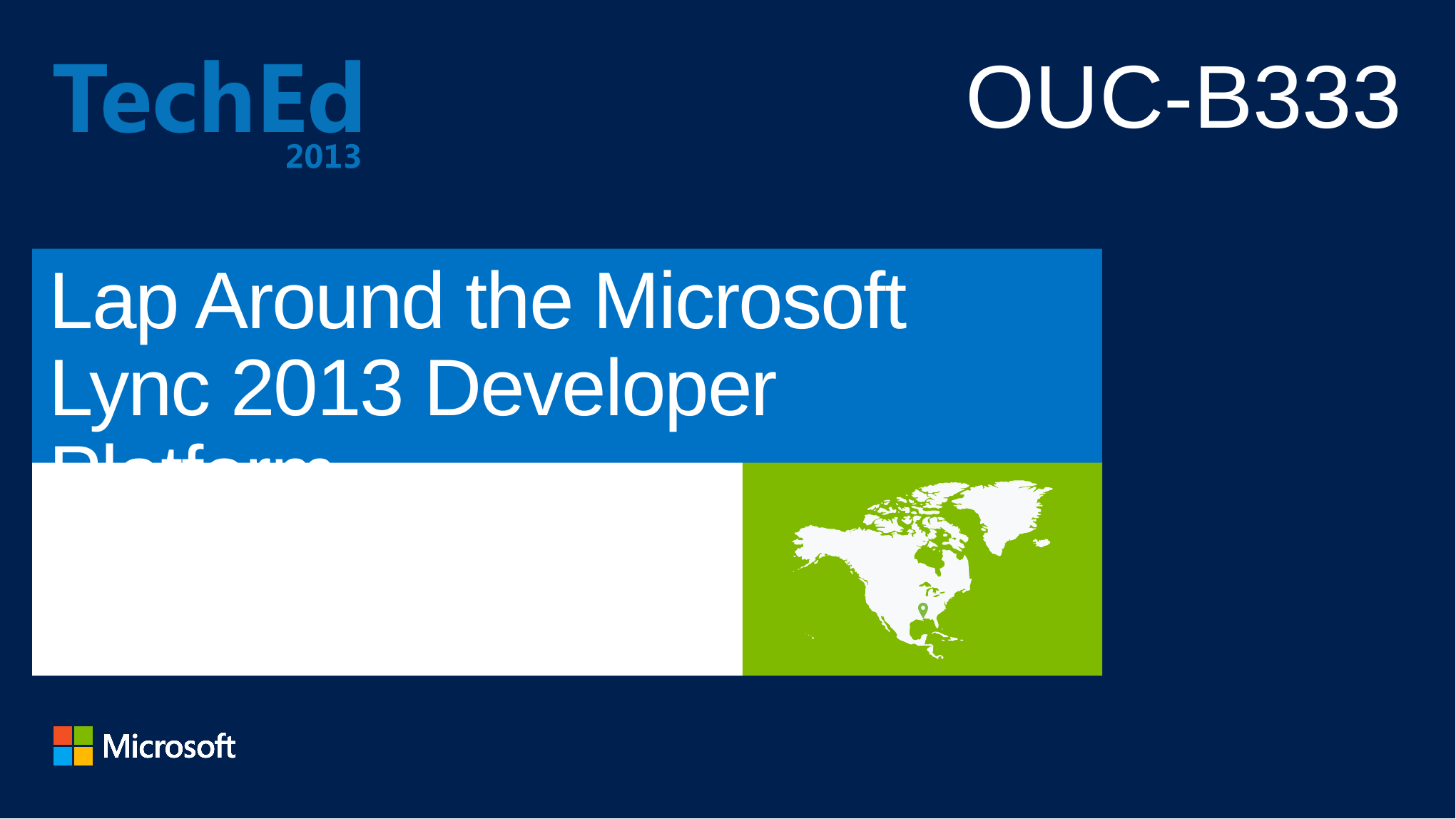

OUC-B333
# Lap Around the Microsoft Lync 2013 Developer Platform
Albert Kooiman